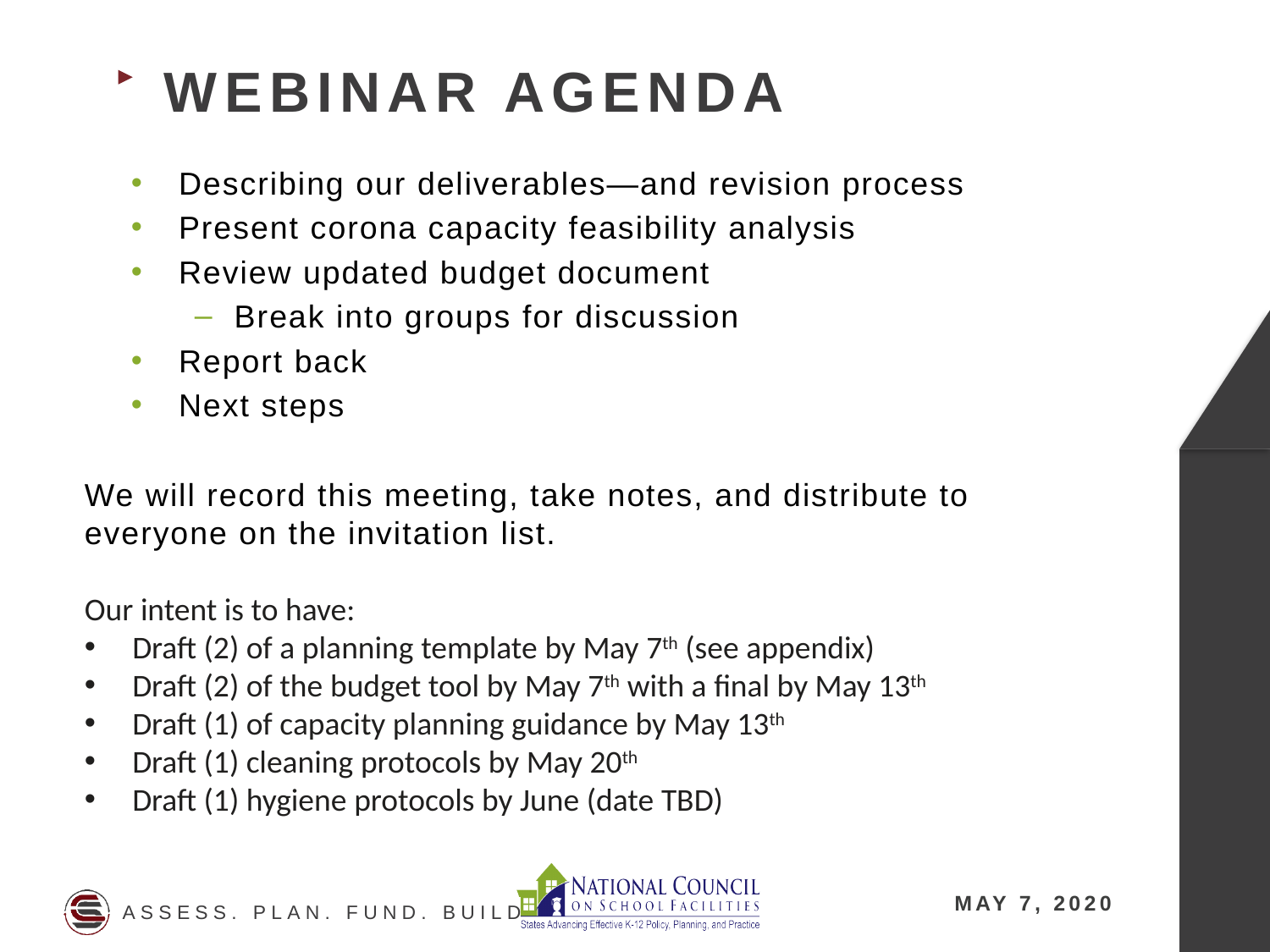

Webinar agenda

Describing our deliverables—and revision process
Present corona capacity feasibility analysis
Review updated budget document
Break into groups for discussion
Report back
Next steps
We will record this meeting, take notes, and distribute to everyone on the invitation list.

Our intent is to have:
Draft (2) of a planning template by May 7th (see appendix)
Draft (2) of the budget tool by May 7th with a final by May 13th
Draft (1) of capacity planning guidance by May 13th
Draft (1) cleaning protocols by May 20th
Draft (1) hygiene protocols by June (date TBD)

May 7, 2020